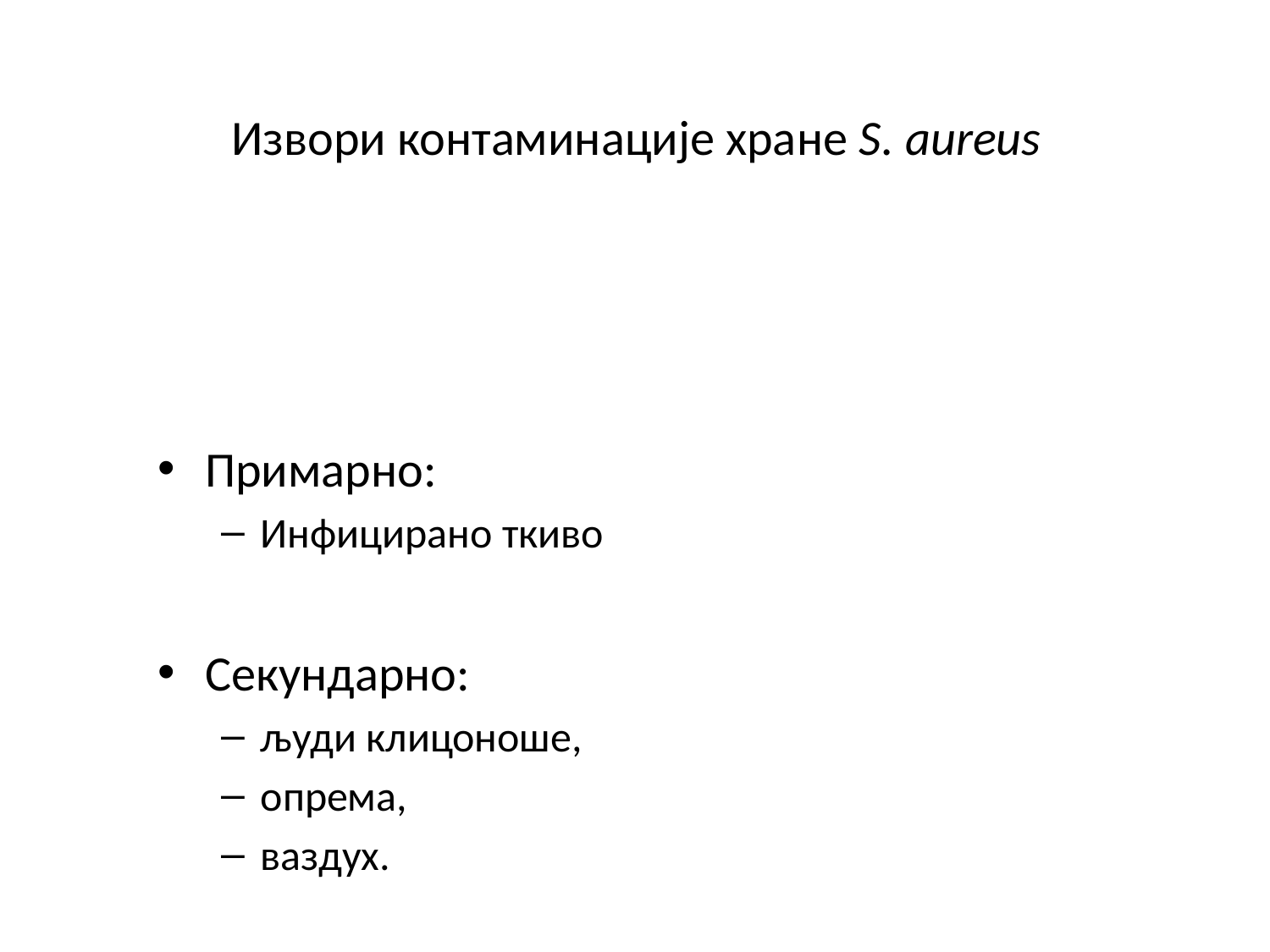

# Извори контаминације хране S. aureus
Примарно:
Инфицирано ткиво

Секундарно:
људи клицоноше,
опрема,
ваздух.